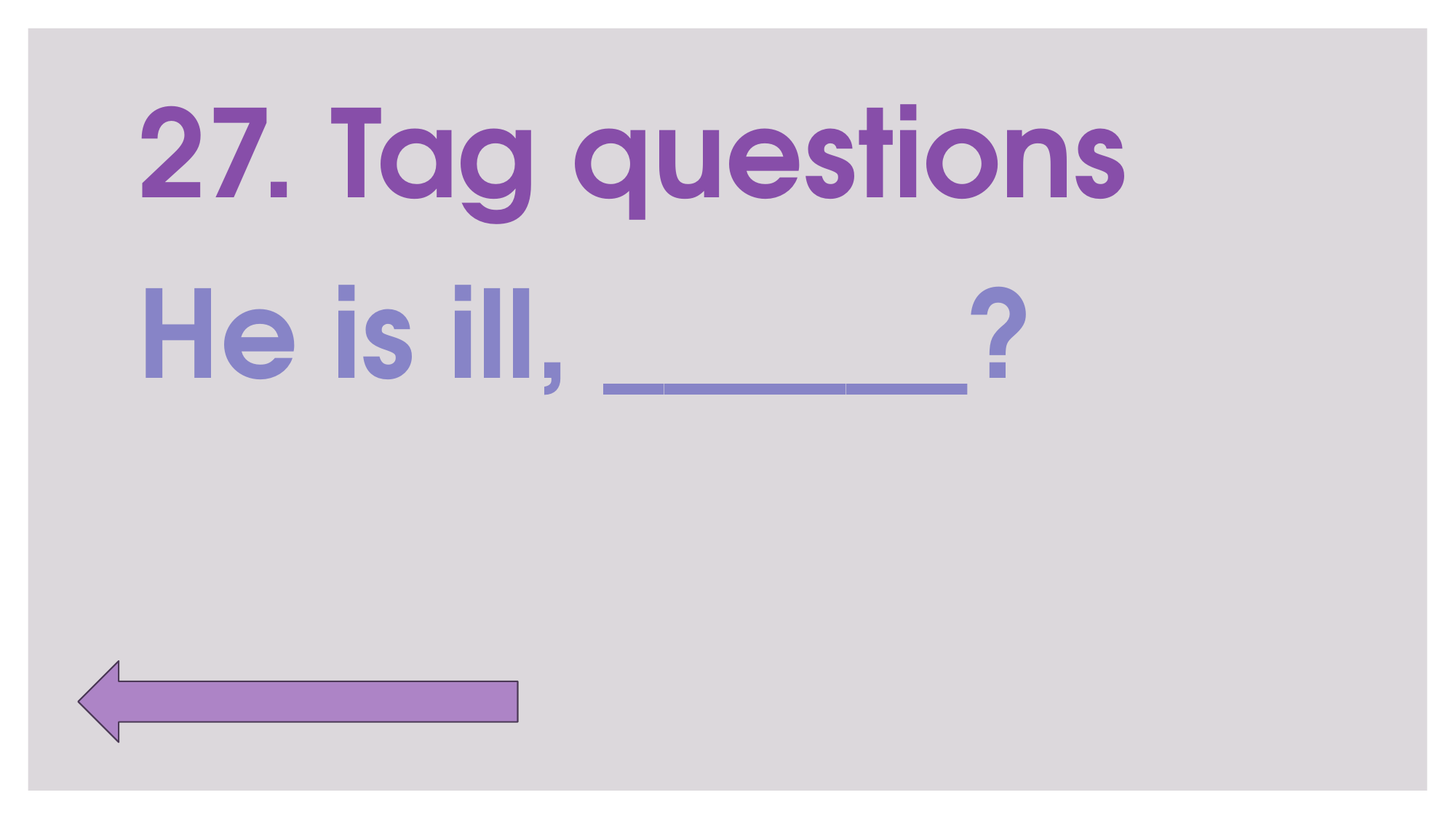

# 27. Tag questions
He is ill, ______?